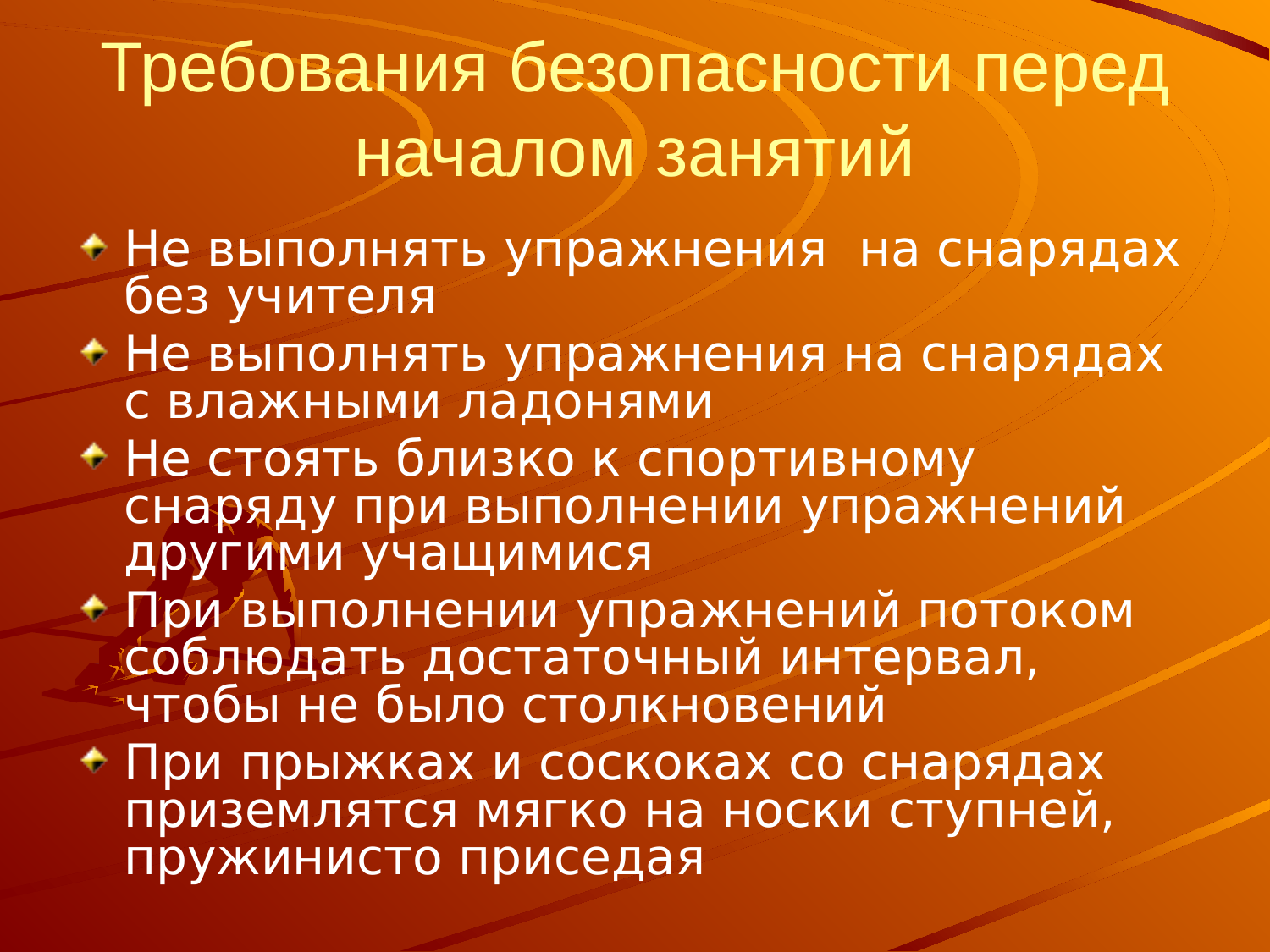

# Требования безопасности перед началом занятий
Не выполнять упражнения  на снарядах без учителя
Не выполнять упражнения на снарядах с влажными ладонями
Не стоять близко к спортивному снаряду при выполнении упражнений другими учащимися
При выполнении упражнений потоком соблюдать достаточный интервал, чтобы не было столкновений
При прыжках и соскоках со снарядах приземлятся мягко на носки ступней, пружинисто приседая